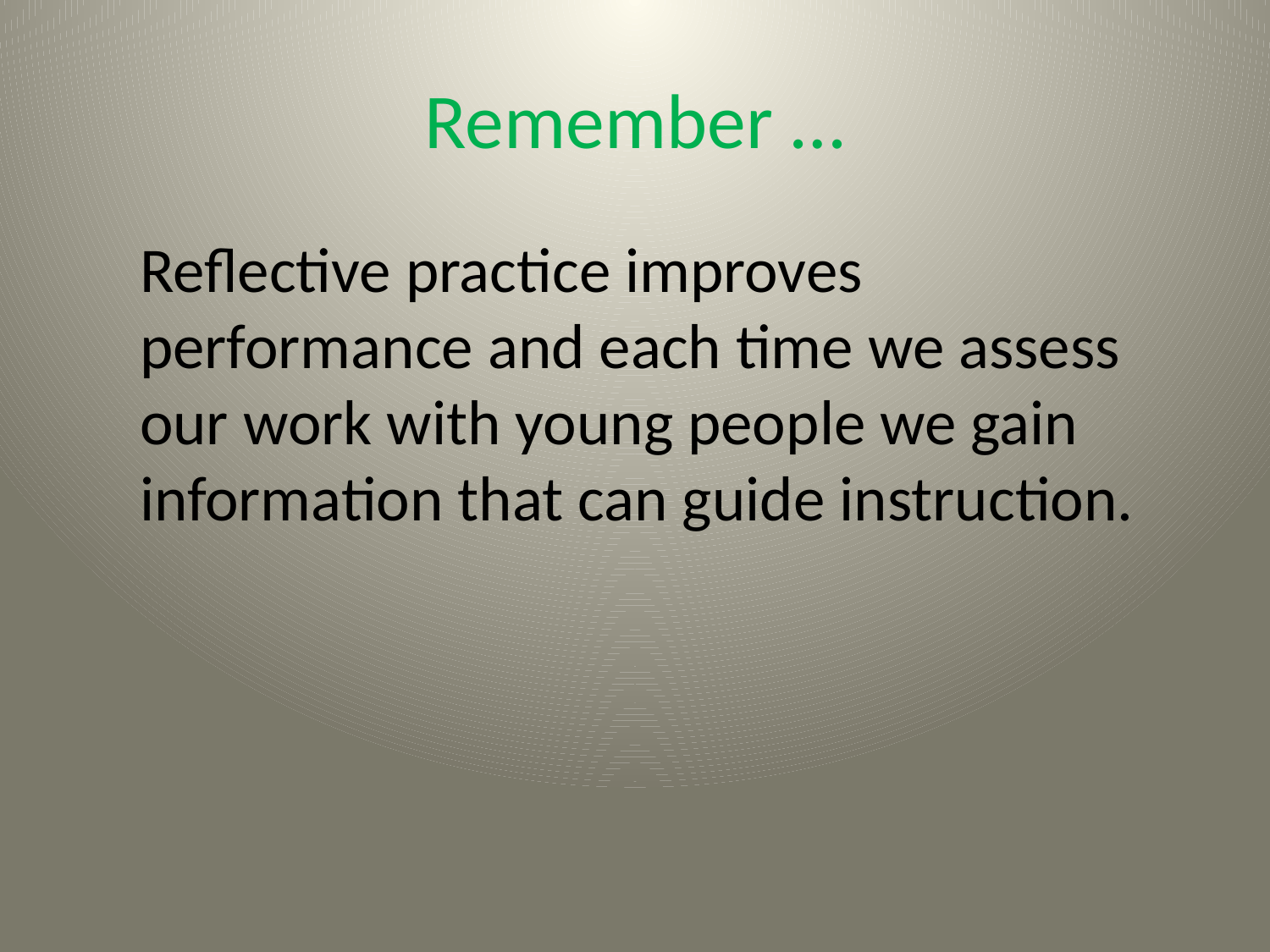

# Remember …
Reflective practice improves performance and each time we assess our work with young people we gain information that can guide instruction.